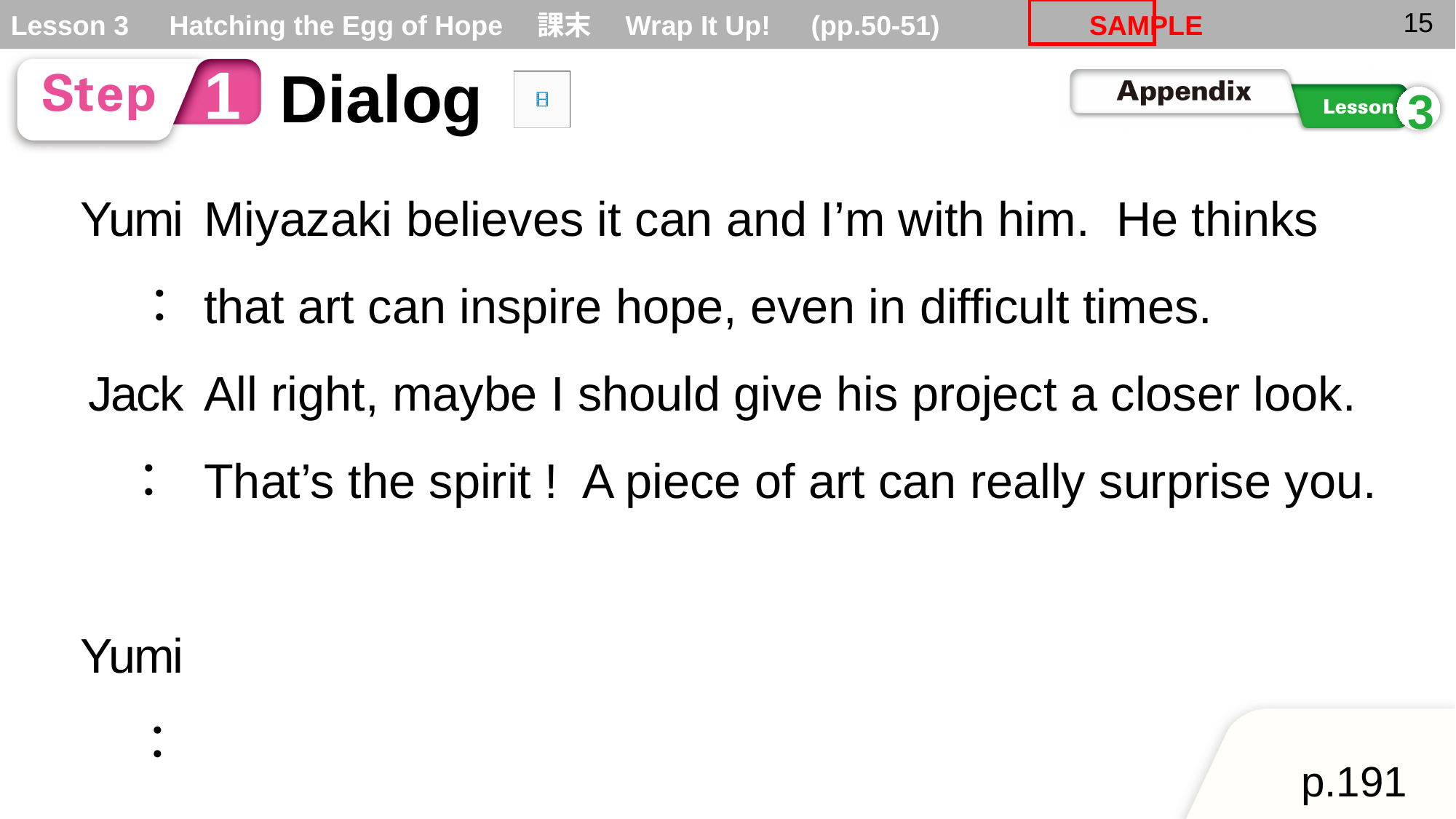

# Miyazaki believes it can and I’m with him.  He thinks that art can inspire hope, even in difficult times. All right, maybe I should give his project a closer look. That’s the spirit !  A piece of art can really surprise you.
Yumi ： Jack ：
Yumi ：
p.191